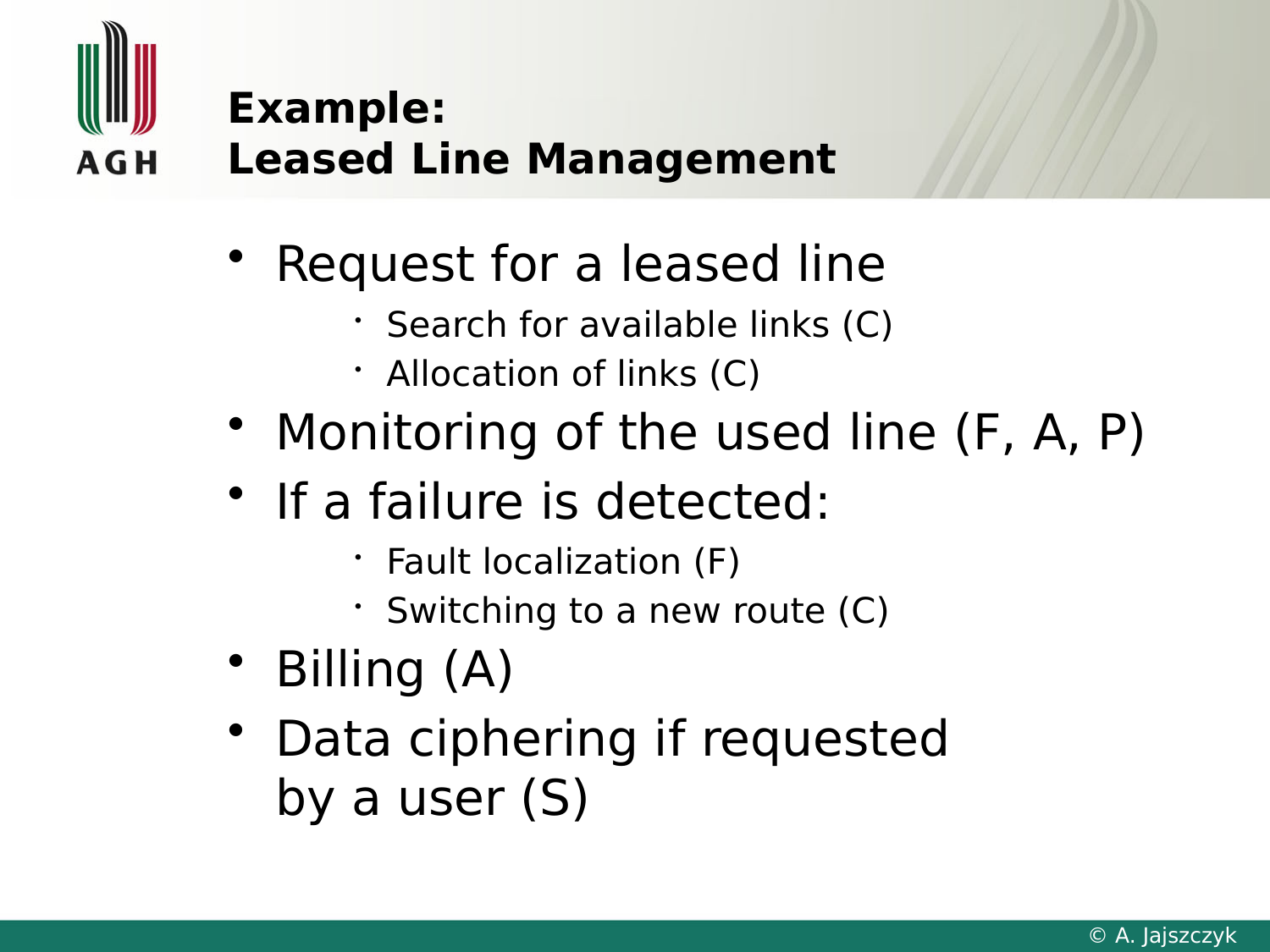

# Example: Leased Line Management
Request for a leased line
Search for available links (C)
Allocation of links (C)
Monitoring of the used line (F, A, P)
If a failure is detected:
Fault localization (F)
Switching to a new route (C)
Billing (A)
Data ciphering if requested
by a user (S)